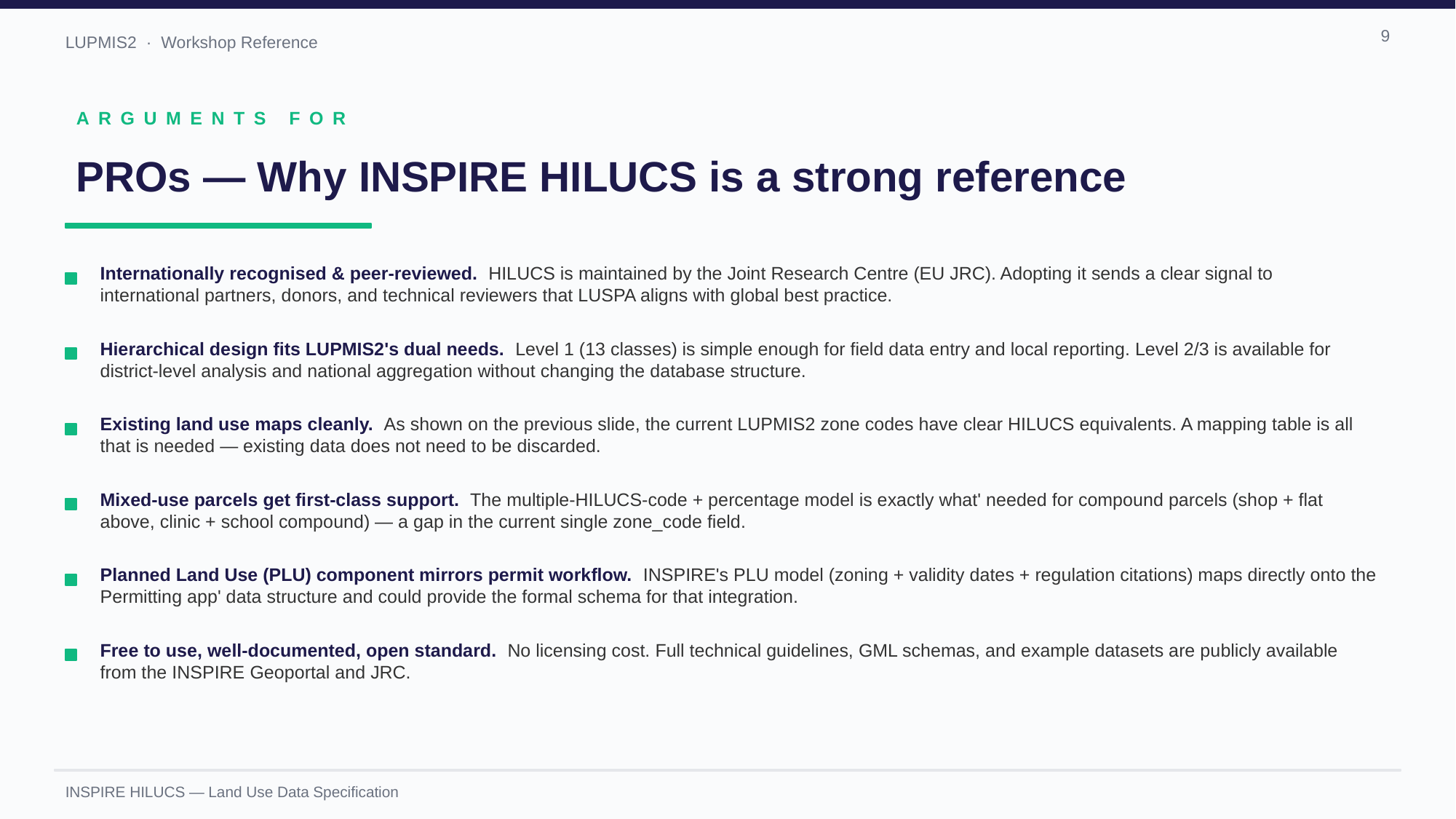

9
ARGUMENTS FOR
PROs — Why INSPIRE HILUCS is a strong reference

Internationally recognised & peer-reviewed.  HILUCS is maintained by the Joint Research Centre (EU JRC). Adopting it sends a clear signal to international partners, donors, and technical reviewers that LUSPA aligns with global best practice.

Hierarchical design fits LUPMIS2's dual needs.  Level 1 (13 classes) is simple enough for field data entry and local reporting. Level 2/3 is available for district-level analysis and national aggregation without changing the database structure.

Existing land use maps cleanly.  As shown on the previous slide, the current LUPMIS2 zone codes have clear HILUCS equivalents. A mapping table is all that is needed — existing data does not need to be discarded.

Mixed-use parcels get first-class support.  The multiple-HILUCS-code + percentage model is exactly what' needed for compound parcels (shop + flat above, clinic + school compound) — a gap in the current single zone_code field.

Planned Land Use (PLU) component mirrors permit workflow.  INSPIRE's PLU model (zoning + validity dates + regulation citations) maps directly onto the Permitting app' data structure and could provide the formal schema for that integration.

Free to use, well-documented, open standard.  No licensing cost. Full technical guidelines, GML schemas, and example datasets are publicly available from the INSPIRE Geoportal and JRC.